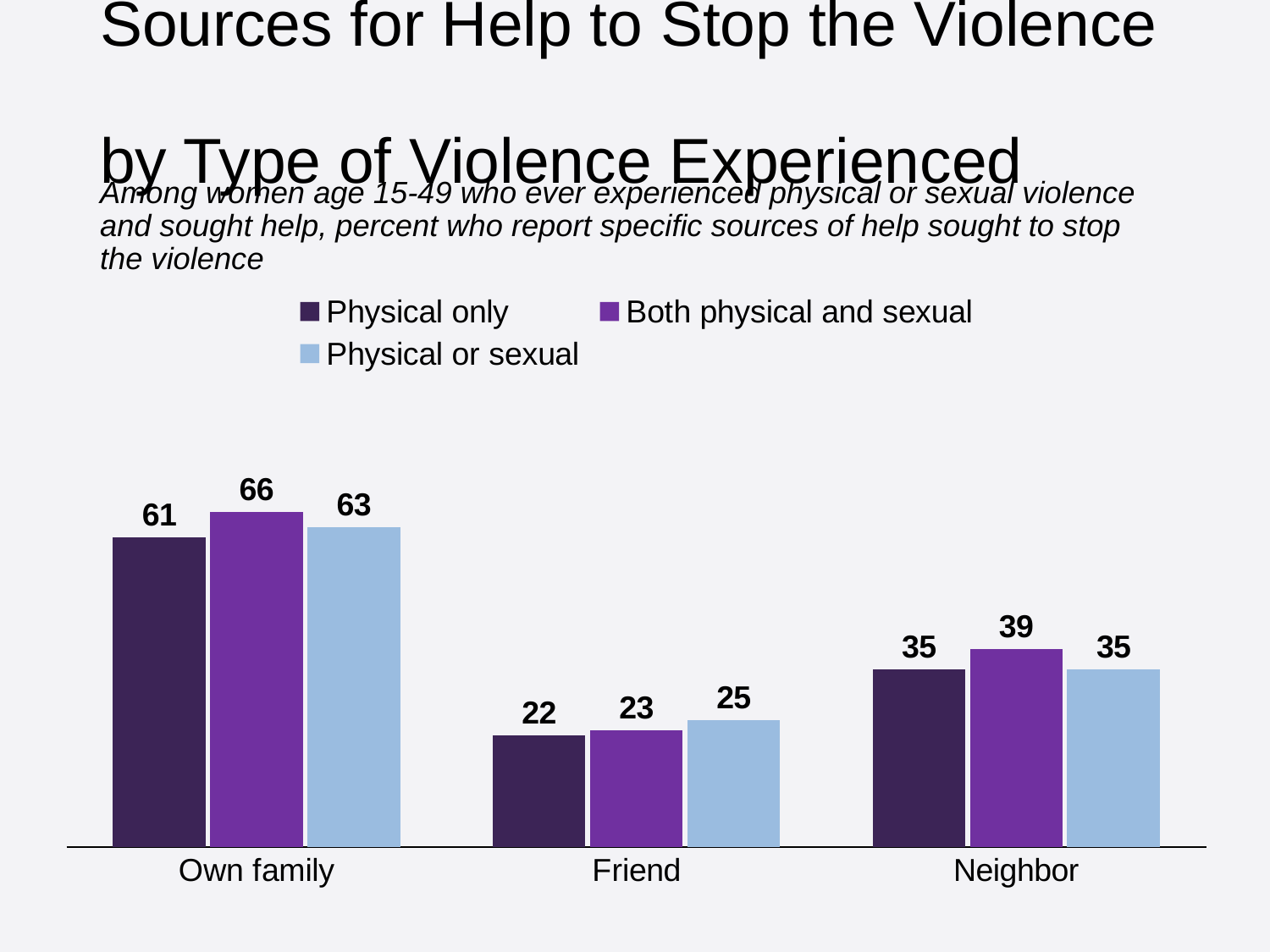

# Sources for Help to Stop the Violence by Type of Violence Experienced
Among women age 15-49 who ever experienced physical or sexual violence and sought help, percent who report specific sources of help sought to stop the violence

### Chart

| Category | Physical only | Both physical and sexual | Physical or sexual |
|---|---|---|---|
| Own family | 61.0 | 66.0 | 63.0 |
| Friend | 22.0 | 23.0 | 25.0 |
| Neighbor | 35.0 | 39.0 | 35.0 |